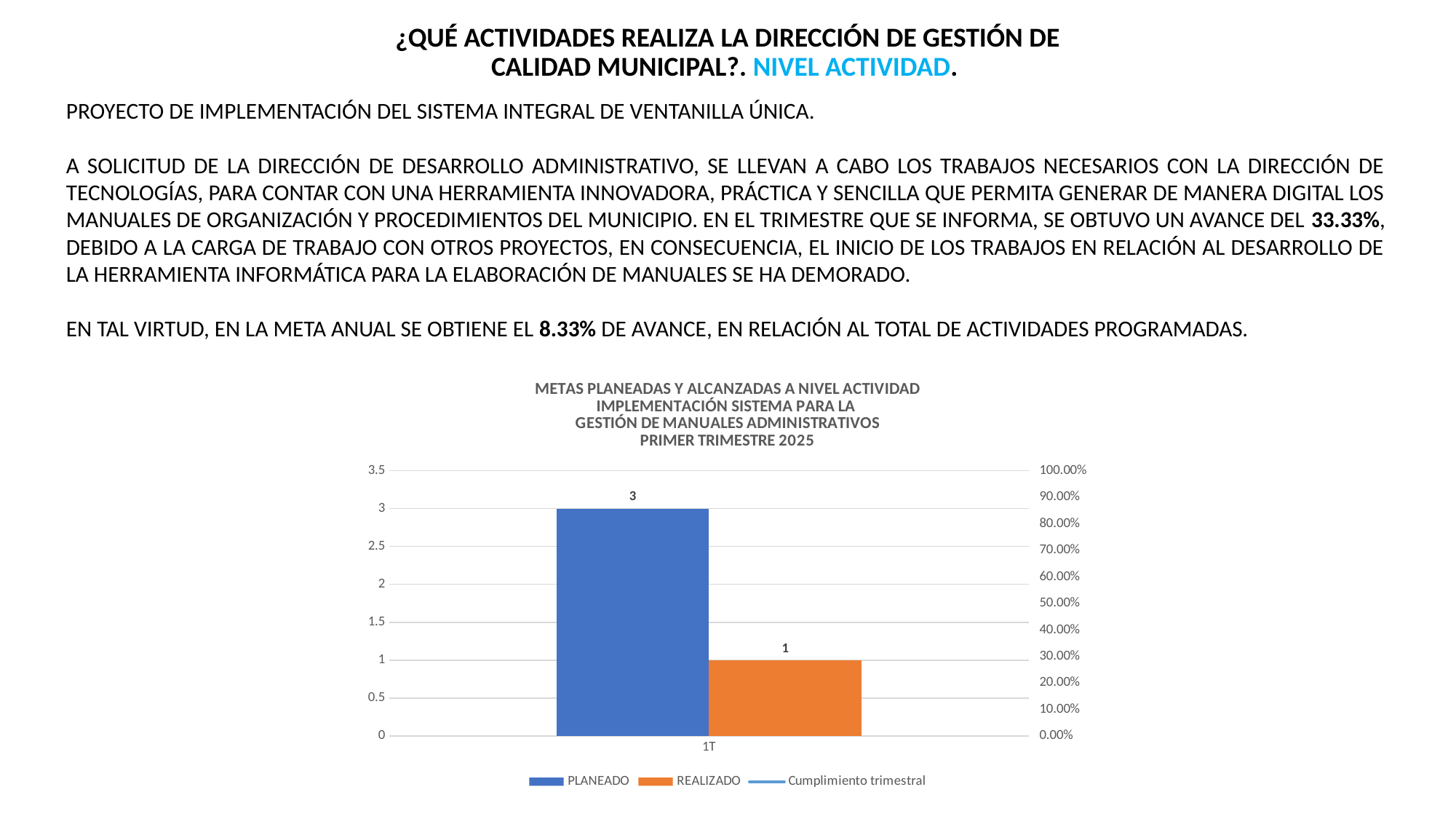

¿QUÉ ACTIVIDADES REALIZA LA DIRECCIÓN DE GESTIÓN DE CALIDAD MUNICIPAL?. NIVEL ACTIVIDAD.
PROYECTO DE IMPLEMENTACIÓN DEL SISTEMA INTEGRAL DE VENTANILLA ÚNICA.

A SOLICITUD DE LA DIRECCIÓN DE DESARROLLO ADMINISTRATIVO, SE LLEVAN A CABO LOS TRABAJOS NECESARIOS CON LA DIRECCIÓN DE TECNOLOGÍAS, PARA CONTAR CON UNA HERRAMIENTA INNOVADORA, PRÁCTICA Y SENCILLA QUE PERMITA GENERAR DE MANERA DIGITAL LOS MANUALES DE ORGANIZACIÓN Y PROCEDIMIENTOS DEL MUNICIPIO. EN EL TRIMESTRE QUE SE INFORMA, SE OBTUVO UN AVANCE DEL 33.33%, DEBIDO A LA CARGA DE TRABAJO CON OTROS PROYECTOS, EN CONSECUENCIA, EL INICIO DE LOS TRABAJOS EN RELACIÓN AL DESARROLLO DE LA HERRAMIENTA INFORMÁTICA PARA LA ELABORACIÓN DE MANUALES SE HA DEMORADO.

EN TAL VIRTUD, EN LA META ANUAL SE OBTIENE EL 8.33% DE AVANCE, EN RELACIÓN AL TOTAL DE ACTIVIDADES PROGRAMADAS.

### Chart: METAS PLANEADAS Y ALCANZADAS A NIVEL ACTIVIDAD
IMPLEMENTACIÓN SISTEMA PARA LA
GESTIÓN DE MANUALES ADMINISTRATIVOS
PRIMER TRIMESTRE 2025

| Category | PLANEADO | REALIZADO | Cumplimiento trimestral |
|---|---|---|---|
| 1T | 3.0 | 1.0 | 0.3333333333333333 |